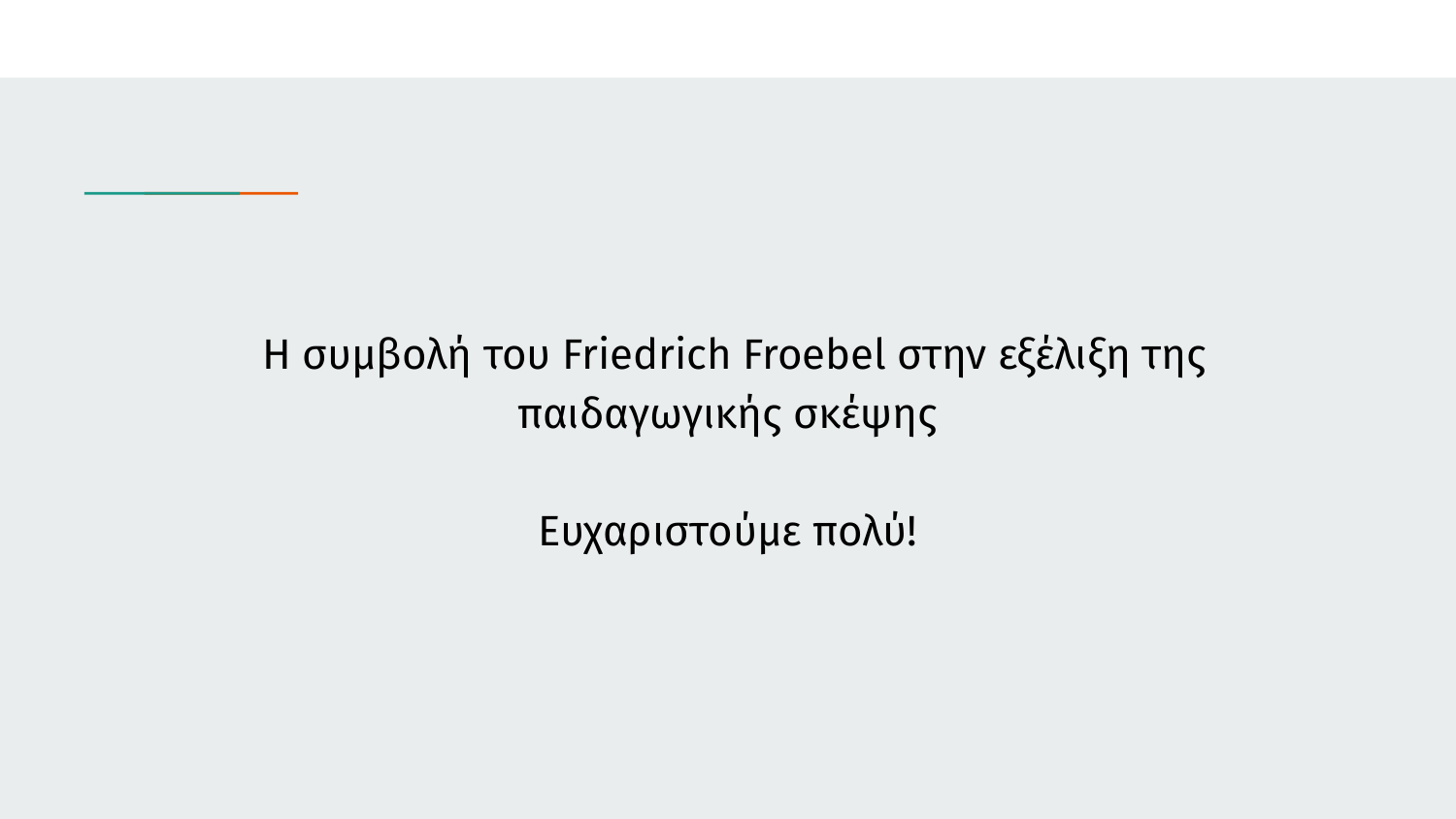

# Η συμβολή του Friedrich Froebel στην εξέλιξη της παιδαγωγικής σκέψης

Ευχαριστούμε πολύ!